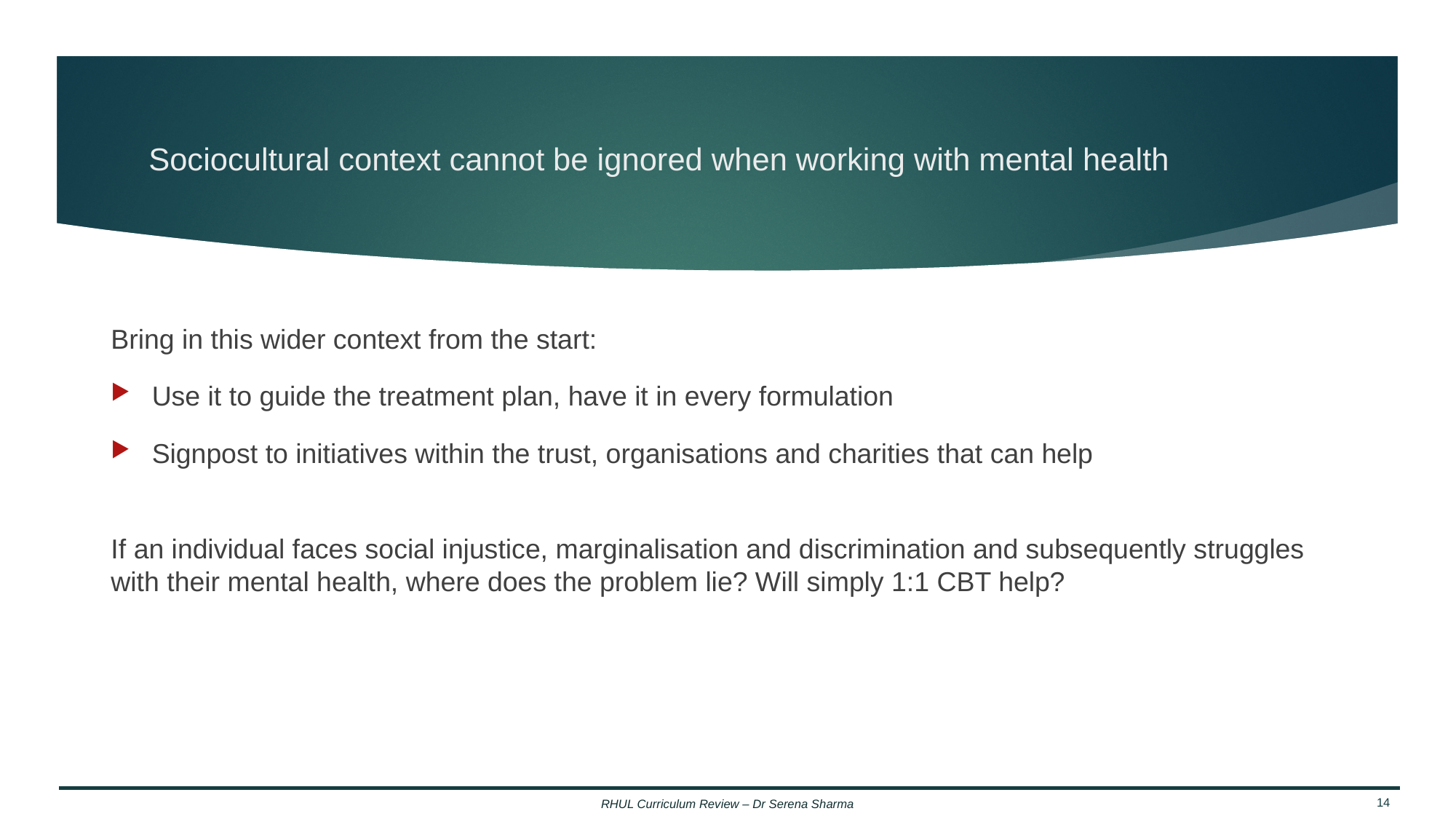

# Sociocultural context cannot be ignored when working with mental health

Bring in this wider context from the start:
Use it to guide the treatment plan, have it in every formulation
Signpost to initiatives within the trust, organisations and charities that can help

If an individual faces social injustice, marginalisation and discrimination and subsequently struggles with their mental health, where does the problem lie? Will simply 1:1 CBT help?

RHUL Curriculum Review – Dr Serena Sharma